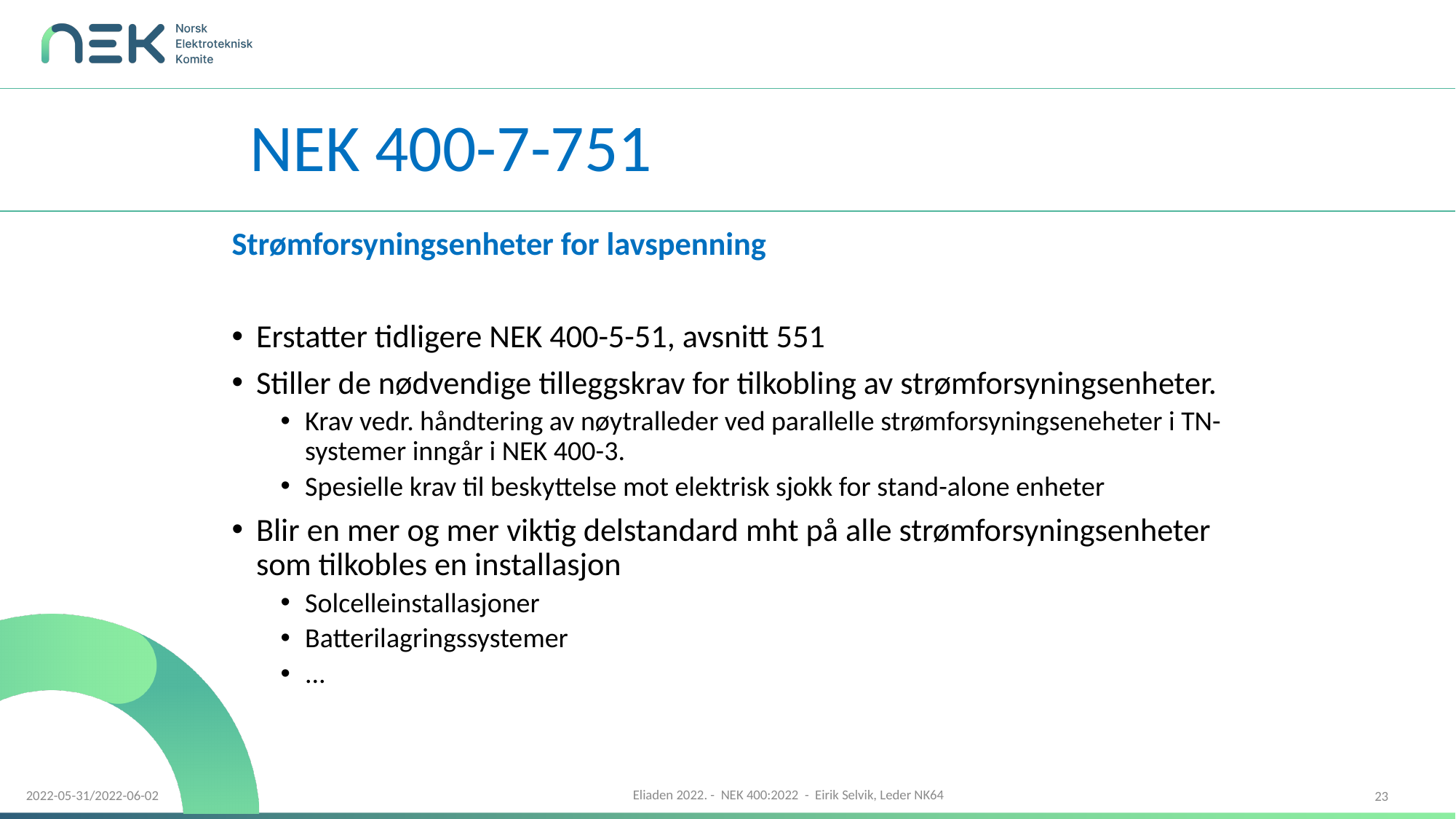

# NEK 400-7-751
Strømforsyningsenheter for lavspenning

Erstatter tidligere NEK 400-5-51, avsnitt 551
Stiller de nødvendige tilleggskrav for tilkobling av strømforsyningsenheter.
Krav vedr. håndtering av nøytralleder ved parallelle strømforsyningseneheter i TN-systemer inngår i NEK 400-3.
Spesielle krav til beskyttelse mot elektrisk sjokk for stand-alone enheter
Blir en mer og mer viktig delstandard mht på alle strømforsyningsenheter som tilkobles en installasjon
Solcelleinstallasjoner
Batterilagringssystemer
...
23
2022-05-31/2022-06-02
Eliaden 2022. -  NEK 400:2022  -  Eirik Selvik, Leder NK64